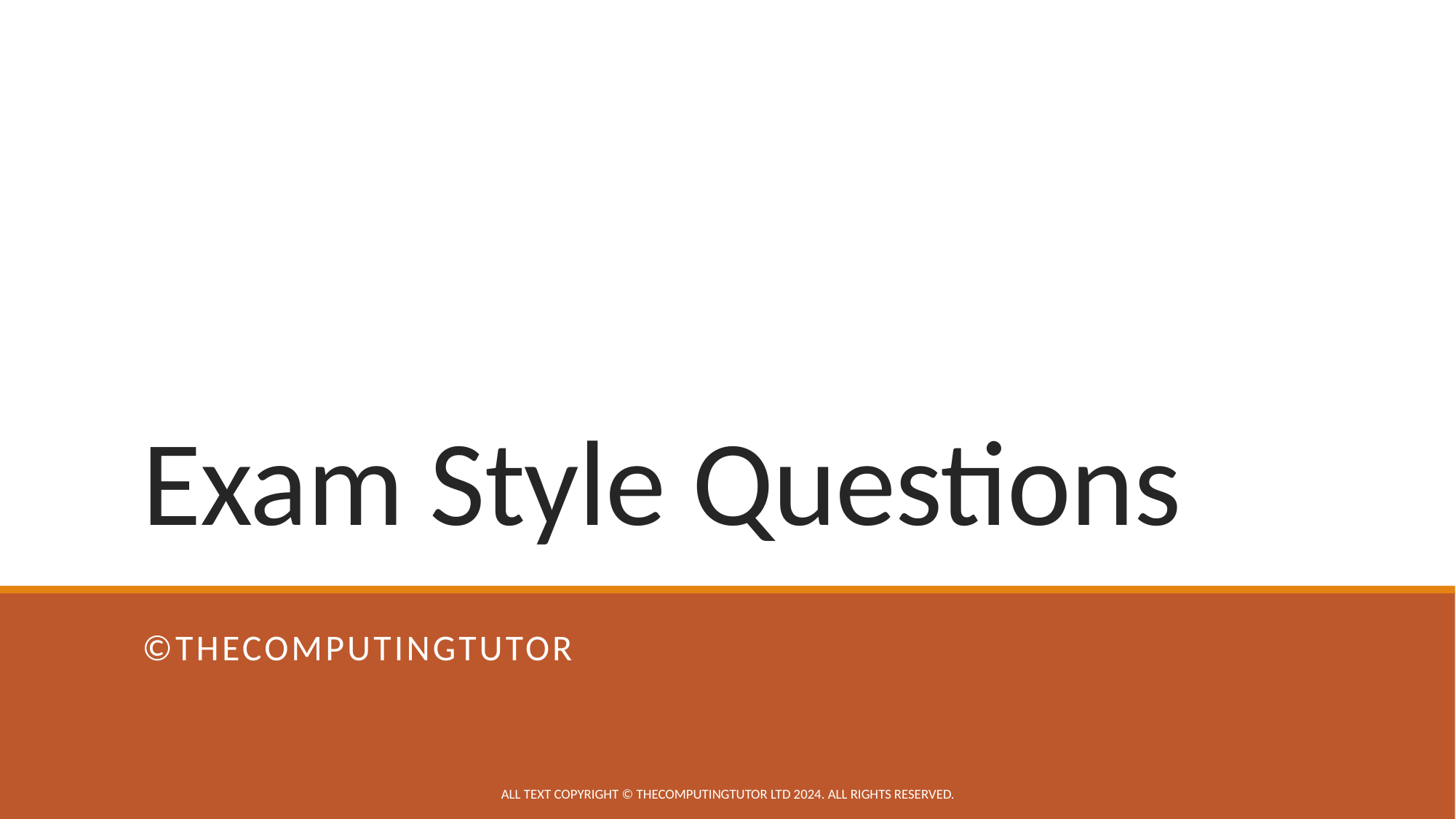

# Exam Style Questions

©TheComputingTutor

All text copyright © TheComputingTutor Ltd 2024. All rights Reserved.